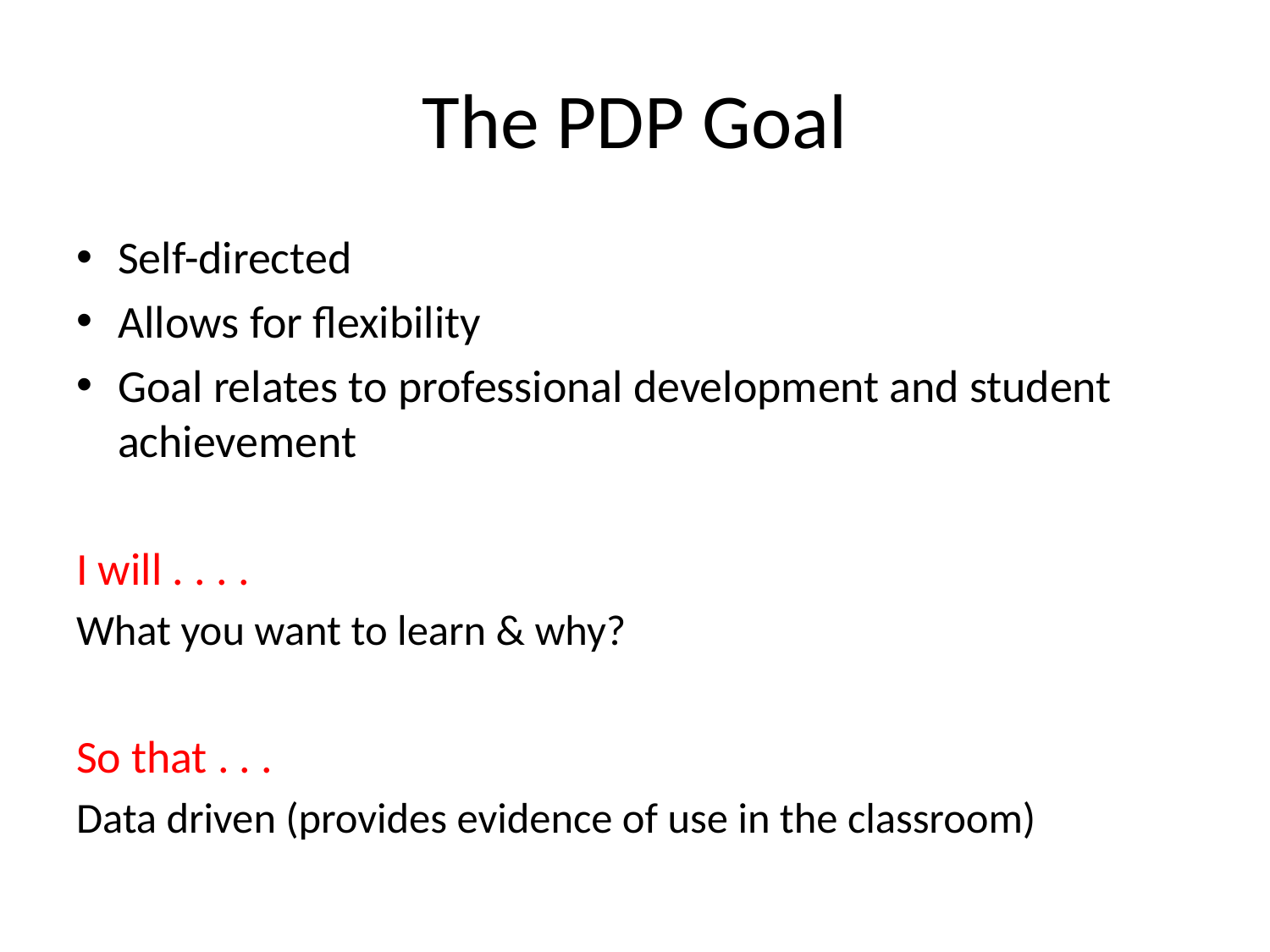

# The PDP Goal
Self-directed
Allows for flexibility
Goal relates to professional development and student achievement

I will . . . .
What you want to learn & why?

So that . . .
Data driven (provides evidence of use in the classroom)